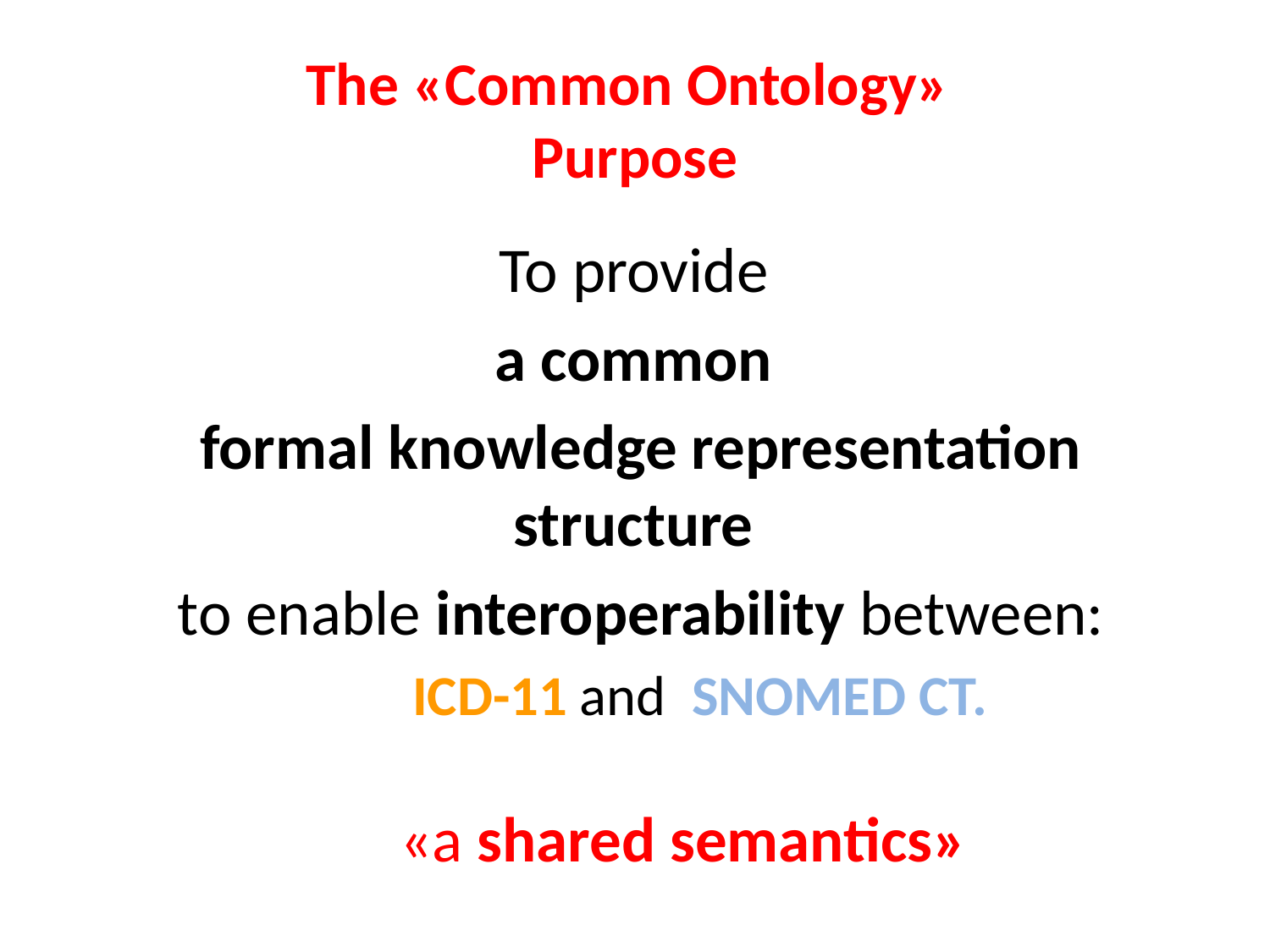

# The «Common Ontology» Purpose
To provide
a common
formal knowledge representation structure
to enable interoperability between:
		 ICD-11 and  SNOMED CT.

«a shared semantics»